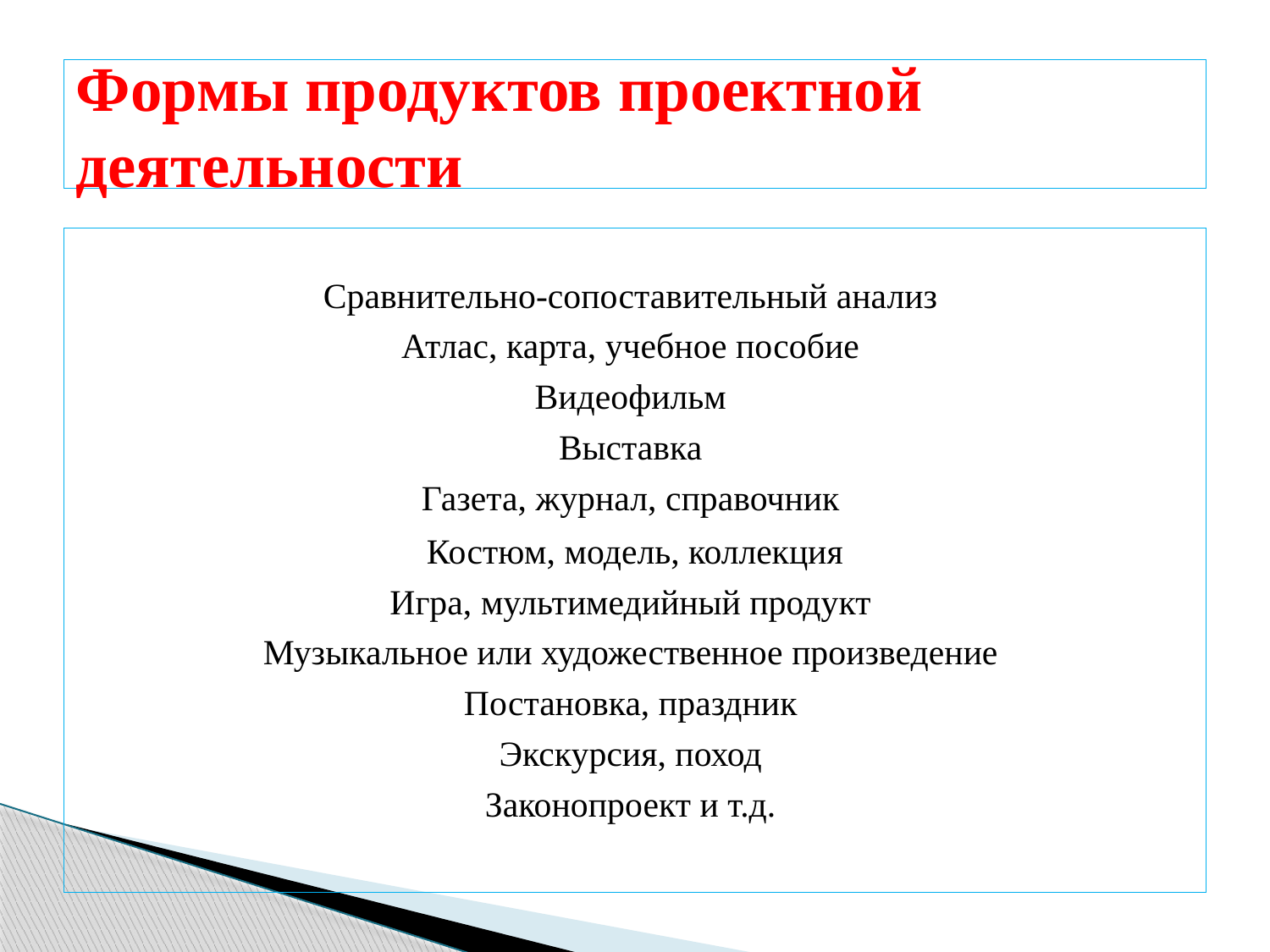

# Формы продуктов проектной деятельности
Сравнительно-сопоставительный анализ
Атлас, карта, учебное пособие
Видеофильм
Выставка
Газета, журнал, справочник
 Костюм, модель, коллекция
Игра, мультимедийный продукт
Музыкальное или художественное произведение
Постановка, праздник
Экскурсия, поход
Законопроект и т.д.